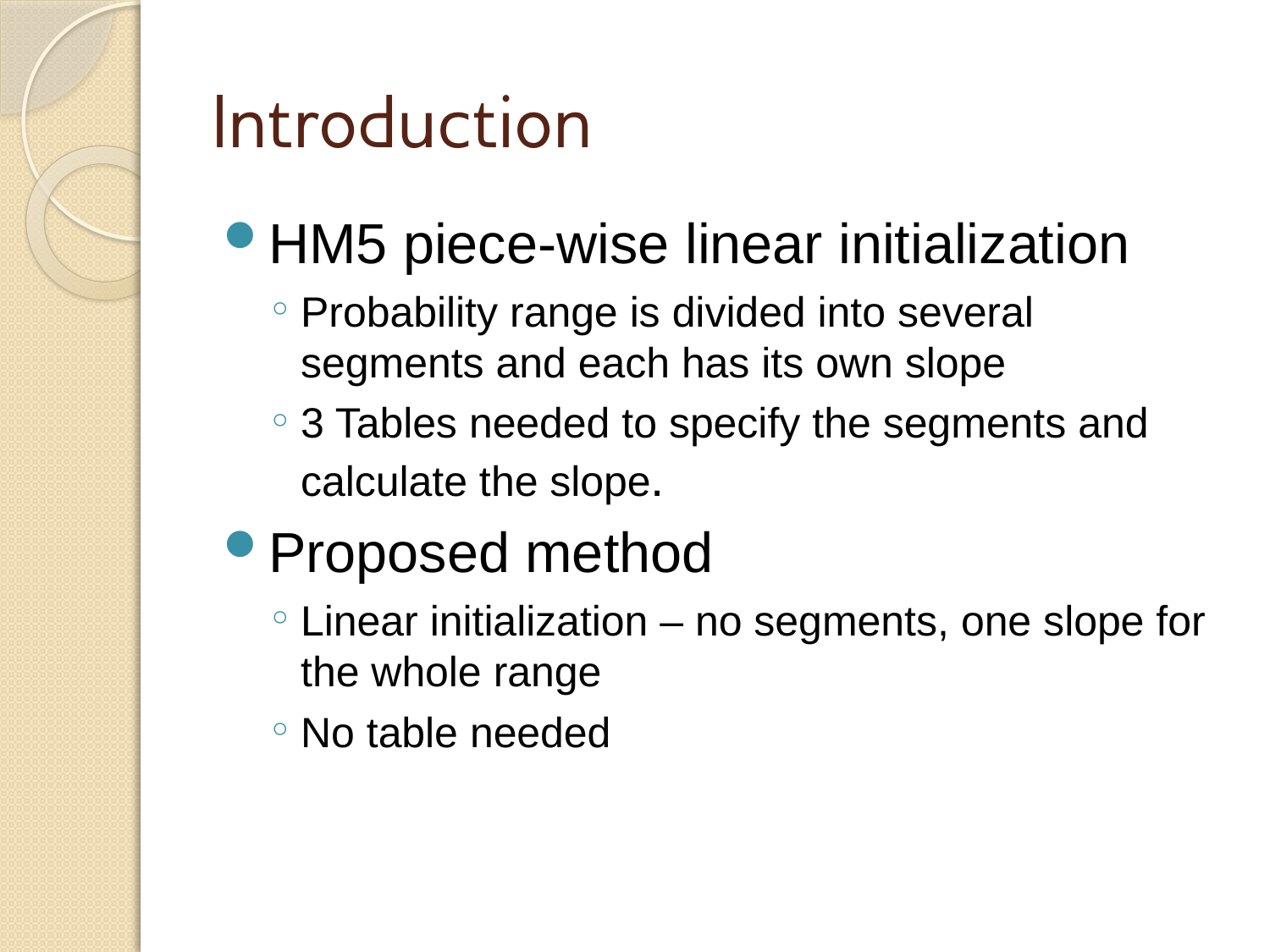

# Introduction
HM5 piece-wise linear initialization
Probability range is divided into several segments and each has its own slope
3 Tables needed to specify the segments and calculate the slope.
Proposed method
Linear initialization – no segments, one slope for the whole range
No table needed